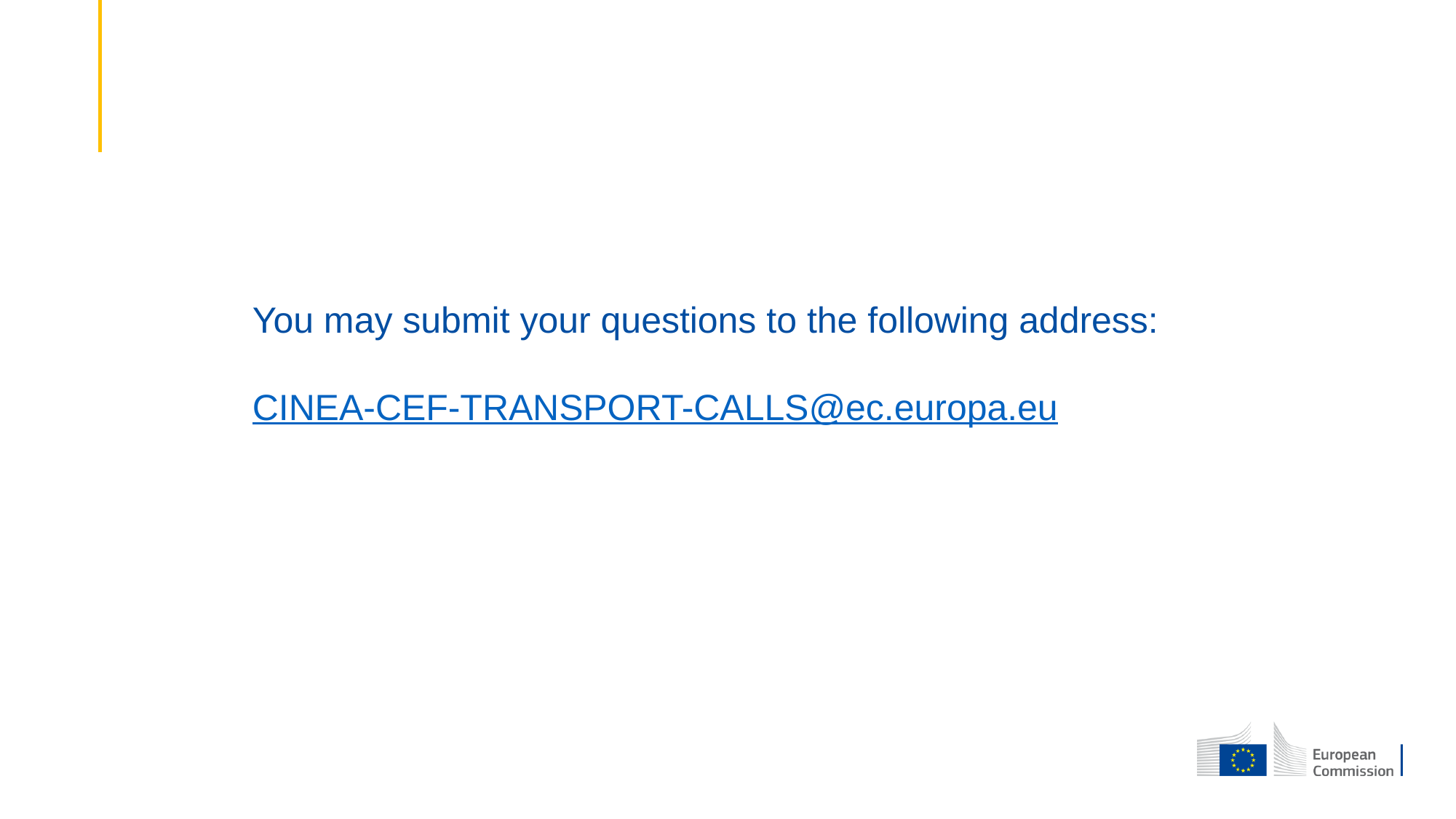

You may submit your questions to the following address:

CINEA-CEF-TRANSPORT-CALLS@ec.europa.eu